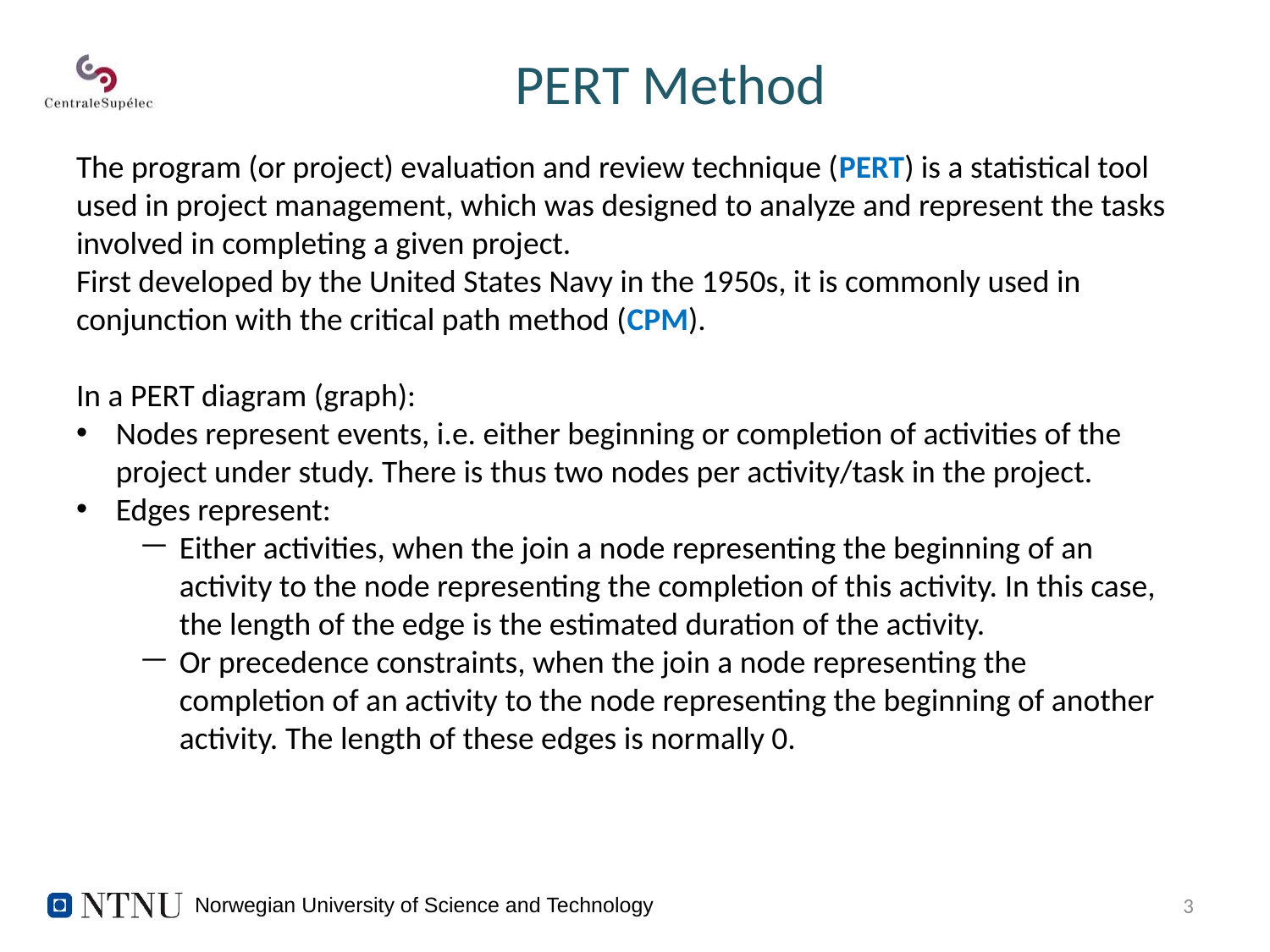

# PERT Method
The program (or project) evaluation and review technique (PERT) is a statistical tool used in project management, which was designed to analyze and represent the tasks involved in completing a given project.
First developed by the United States Navy in the 1950s, it is commonly used in conjunction with the critical path method (CPM).

In a PERT diagram (graph):
Nodes represent events, i.e. either beginning or completion of activities of the project under study. There is thus two nodes per activity/task in the project.
Edges represent:
Either activities, when the join a node representing the beginning of an activity to the node representing the completion of this activity. In this case, the length of the edge is the estimated duration of the activity.
Or precedence constraints, when the join a node representing the completion of an activity to the node representing the beginning of another activity. The length of these edges is normally 0.
3